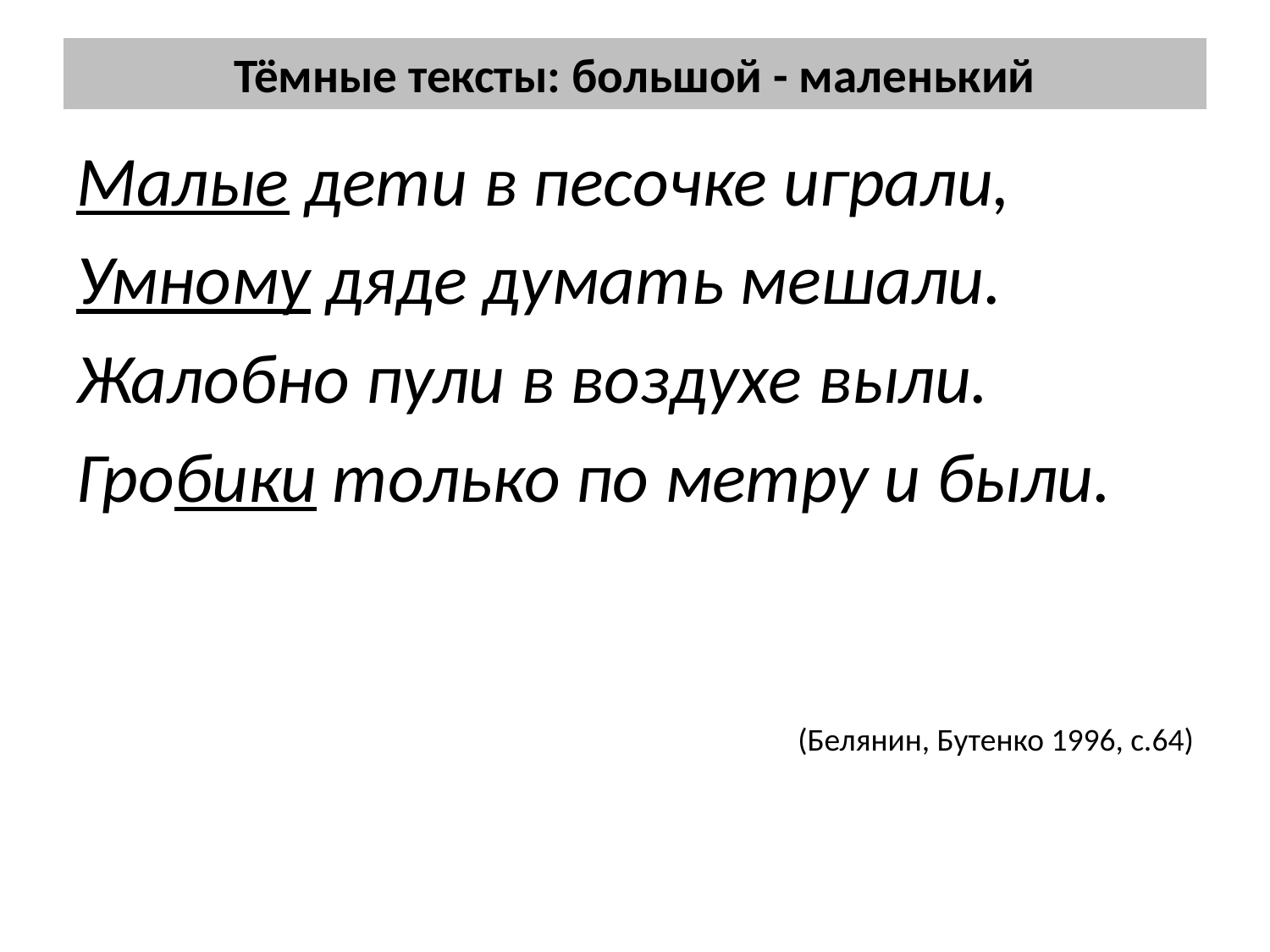

# Тёмные тексты: большой - маленький
Малые дети в песочке играли,
Умному дяде думать мешали.
Жалобно пули в воздухе выли.
Гробики только по метру и были.

	 (Белянин, Бутенко 1996, с.64)